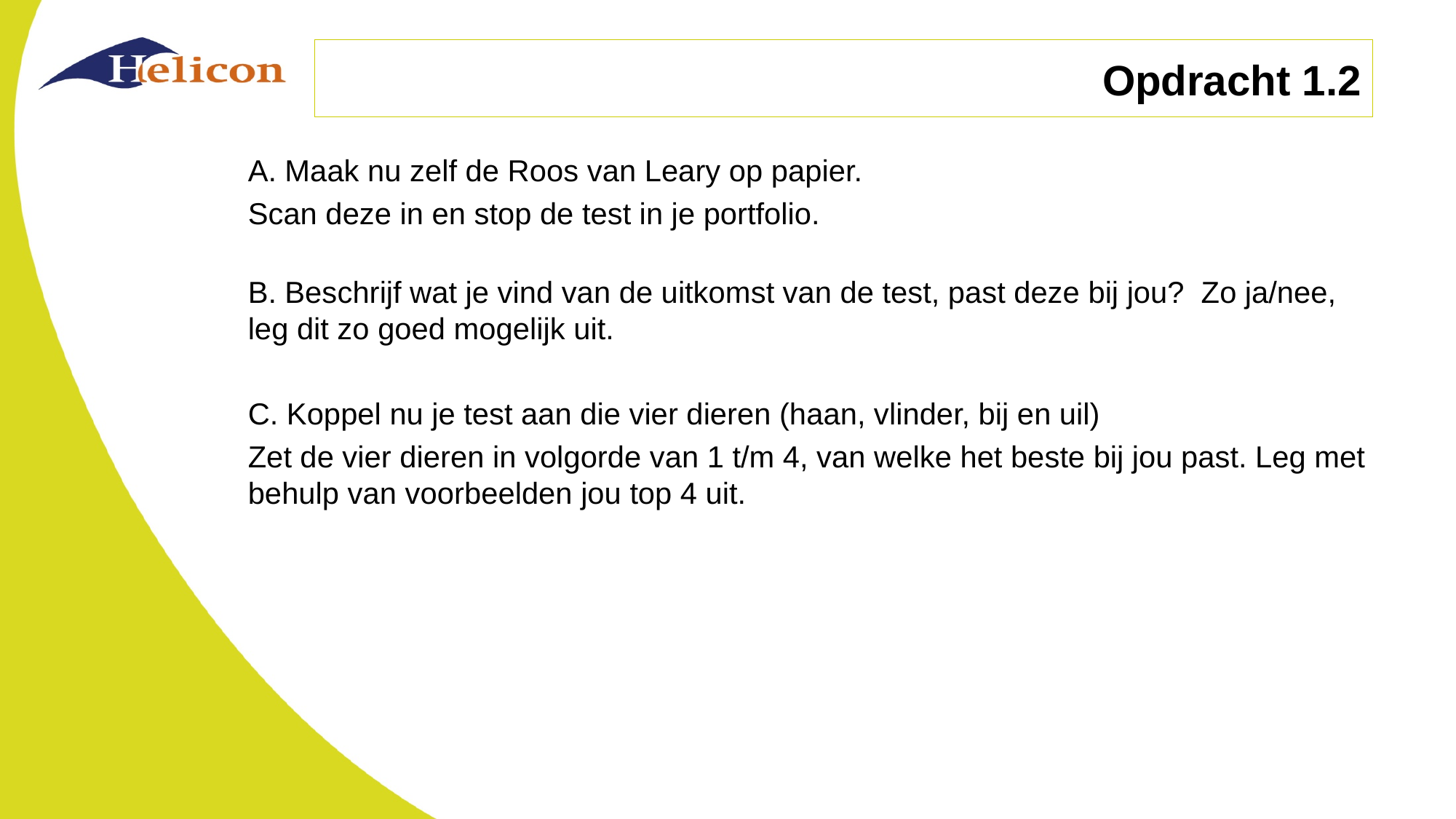

# Opdracht 1.2
A. Maak nu zelf de Roos van Leary op papier.
Scan deze in en stop de test in je portfolio.
B. Beschrijf wat je vind van de uitkomst van de test, past deze bij jou?  Zo ja/nee, leg dit zo goed mogelijk uit.

C. Koppel nu je test aan die vier dieren (haan, vlinder, bij en uil)
Zet de vier dieren in volgorde van 1 t/m 4, van welke het beste bij jou past. Leg met behulp van voorbeelden jou top 4 uit.